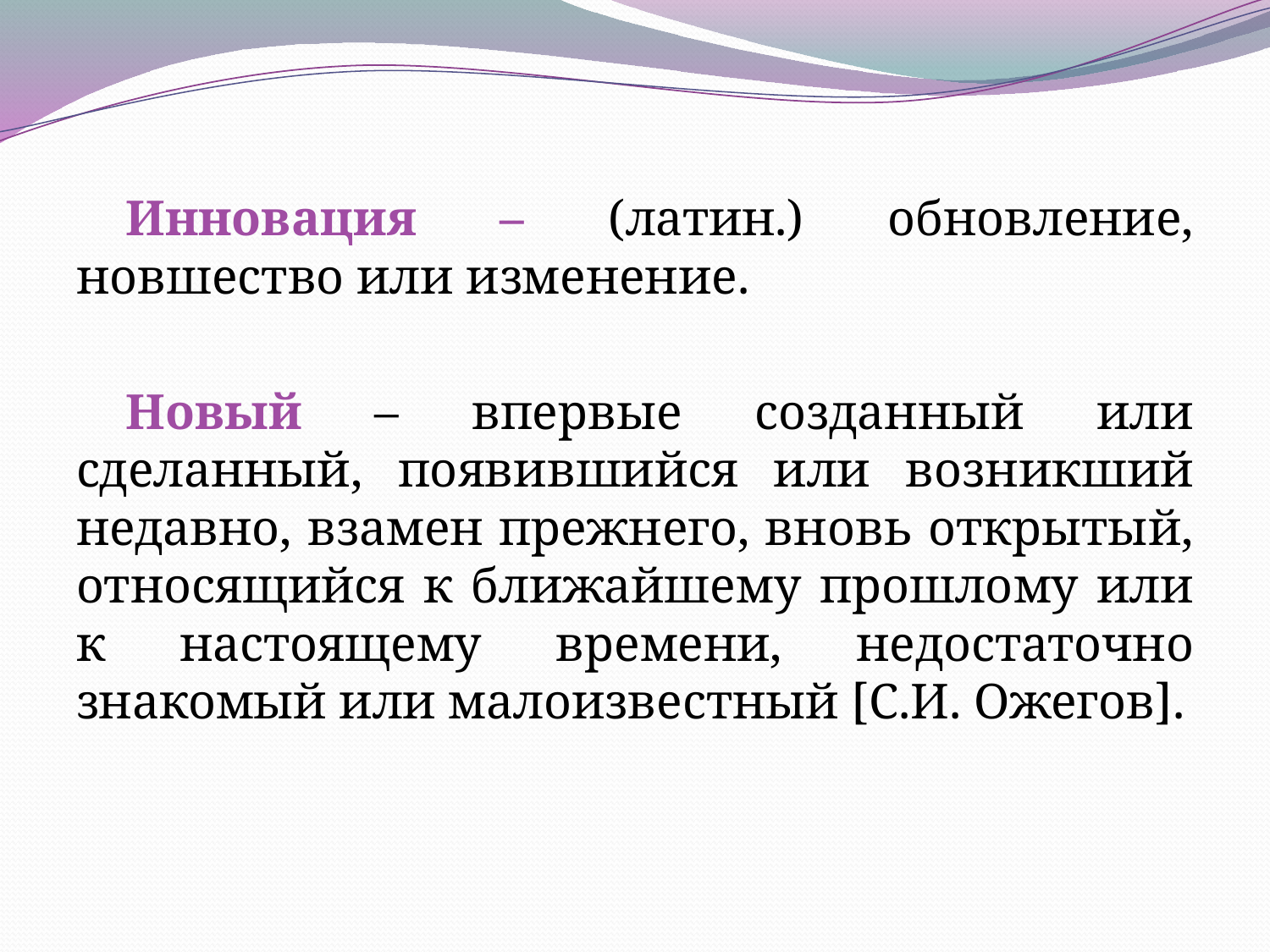

Инновация – (латин.) обновление, новшество или изменение.

Новый – впервые созданный или сделанный, появившийся или возникший недавно, взамен прежнего, вновь открытый, относящийся к ближайшему прошлому или к настоящему времени, недостаточно знакомый или малоизвестный [С.И. Ожегов].